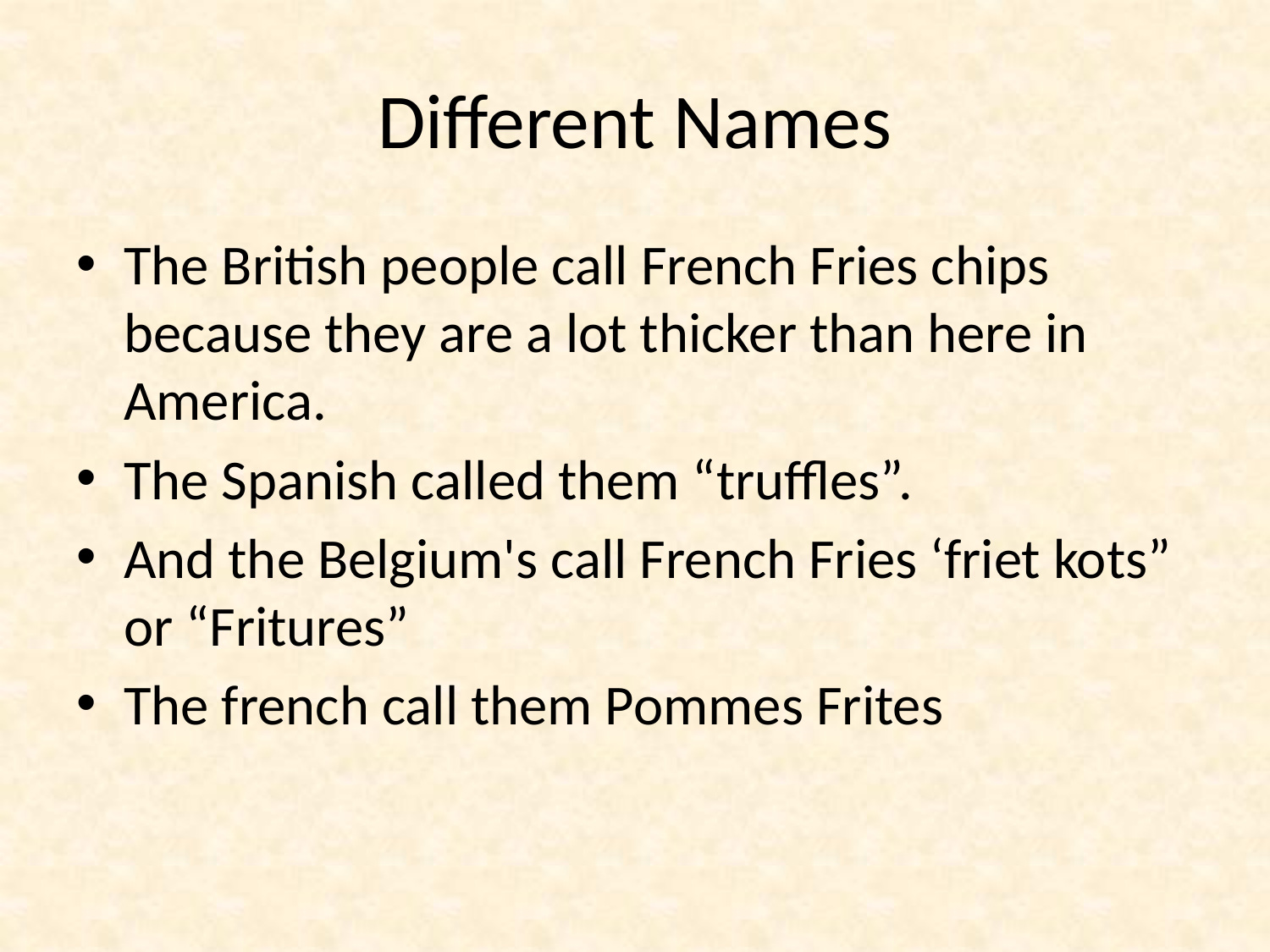

# Different Names
The British people call French Fries chips because they are a lot thicker than here in America.
The Spanish called them “truffles”.
And the Belgium's call French Fries ‘friet kots” or “Fritures”
The french call them Pommes Frites